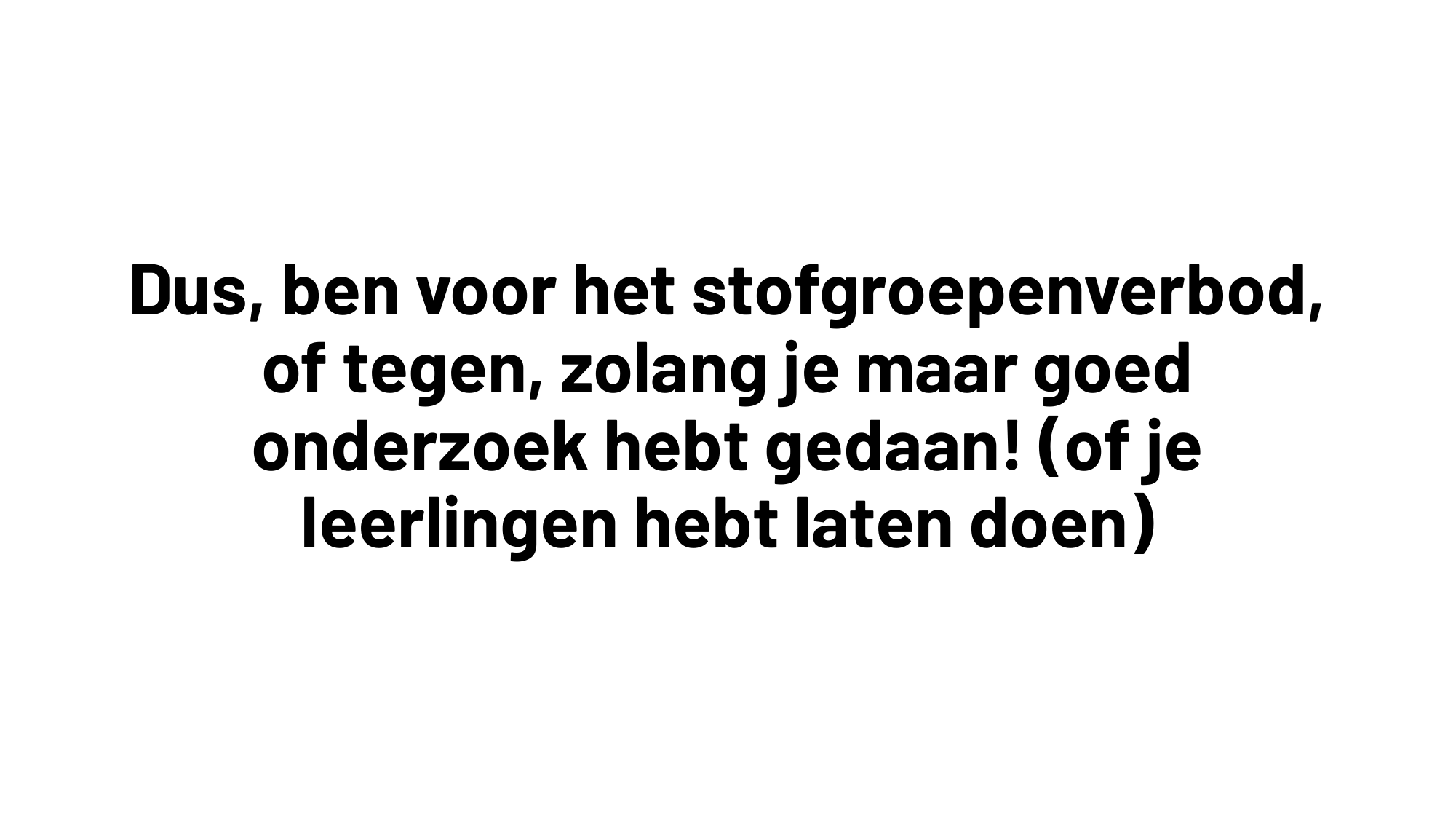

Dus, ben voor het stofgroepenverbod, of tegen, zolang je maar goed onderzoek hebt gedaan! (of je leerlingen hebt laten doen)